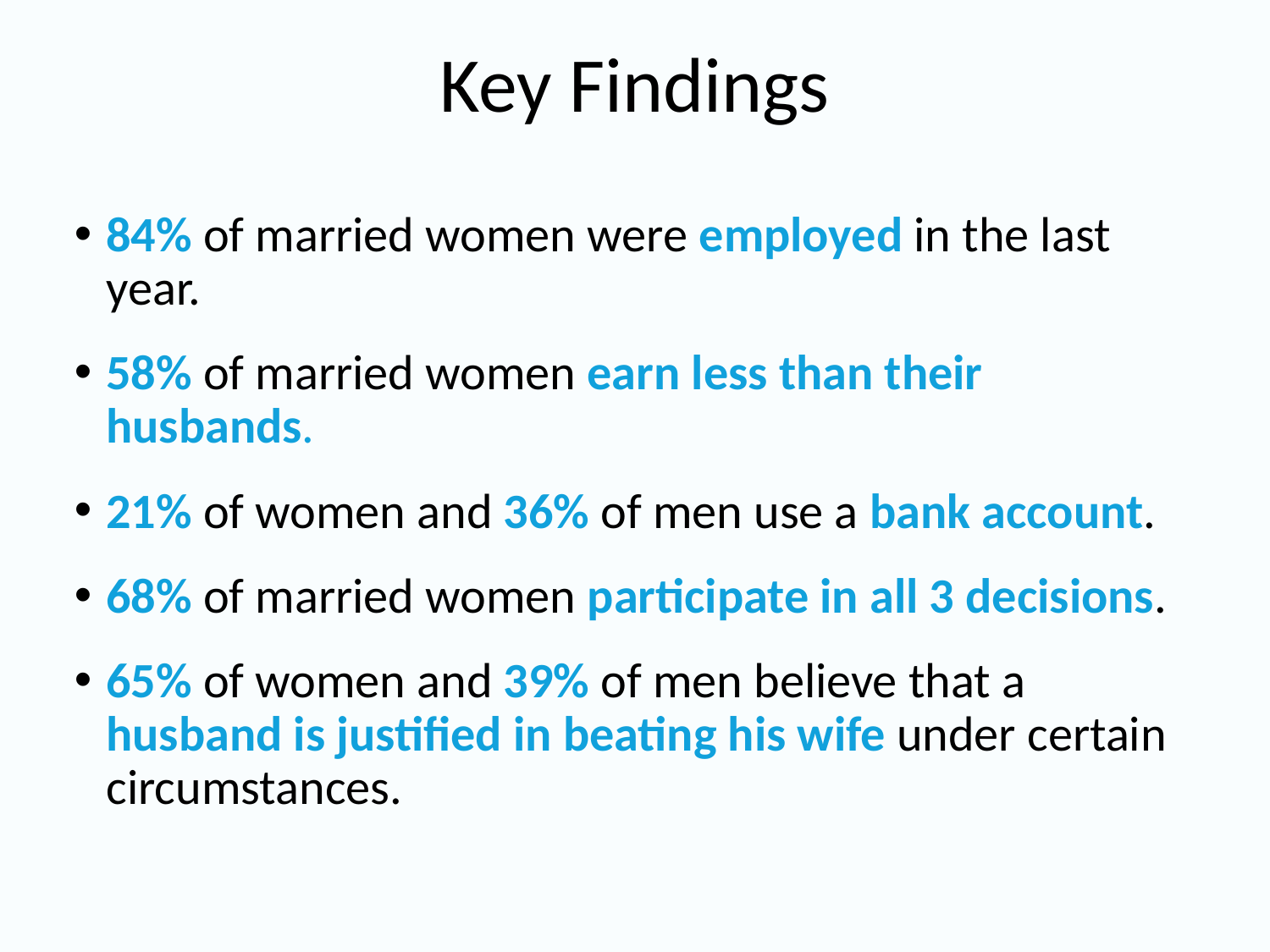

# Key Findings
84% of married women were employed in the last year.
58% of married women earn less than their husbands.
21% of women and 36% of men use a bank account.
68% of married women participate in all 3 decisions.
65% of women and 39% of men believe that a husband is justified in beating his wife under certain circumstances.